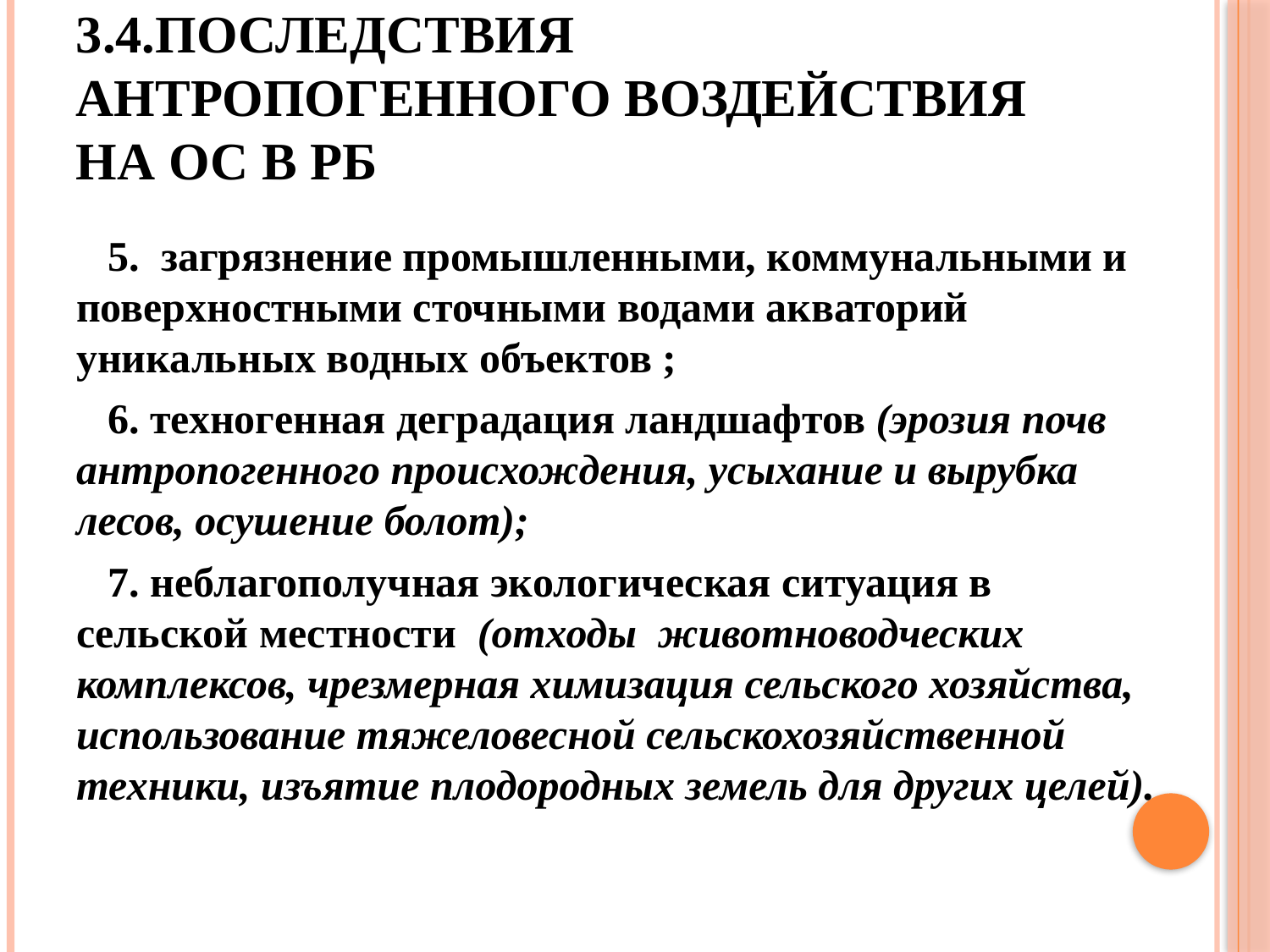

# 3.4.Последствия антропогенного воздействия на ОС в РБ
   5.  загрязнение промышленными, коммунальными и поверхностными сточными водами акваторий уникальных водных объектов ;
   6. техногенная деградация ландшафтов (эрозия почв антропогенного происхождения, усыхание и вырубка лесов, осушение болот);
   7. неблагополучная экологическая ситуация в сельской местности  (отходы  животноводческих комплексов, чрезмерная химизация сельского хозяйства, использование тяжеловесной сельскохозяйственной техники, изъятие плодородных земель для других целей).